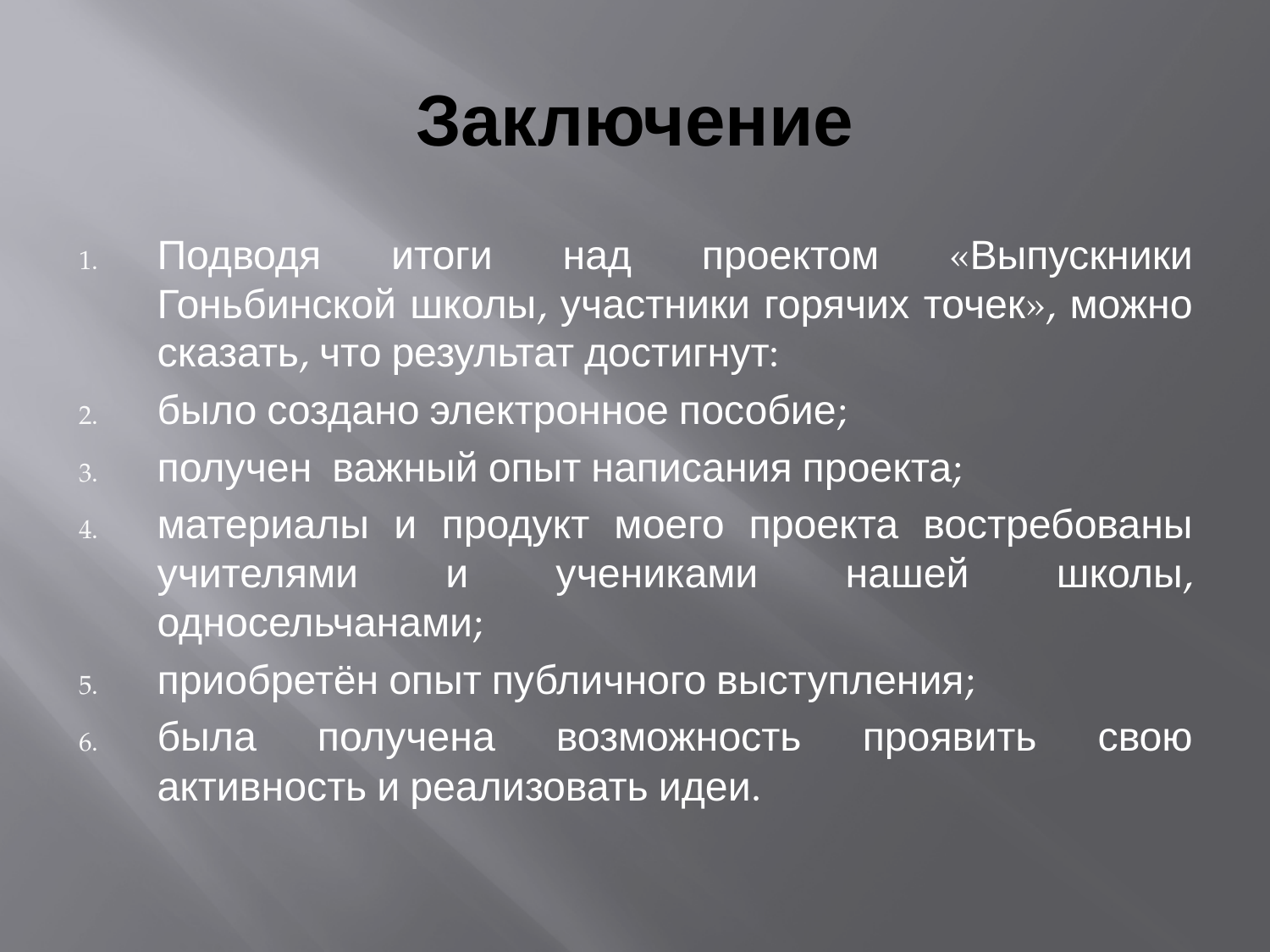

# Заключение
Подводя итоги над проектом «Выпускники Гоньбинской школы, участники горячих точек», можно сказать, что результат достигнут:
было создано электронное пособие;
получен  важный опыт написания проекта;
материалы и продукт моего проекта востребованы учителями и учениками нашей школы, односельчанами;
приобретён опыт публичного выступления;
была получена возможность проявить свою активность и реализовать идеи.